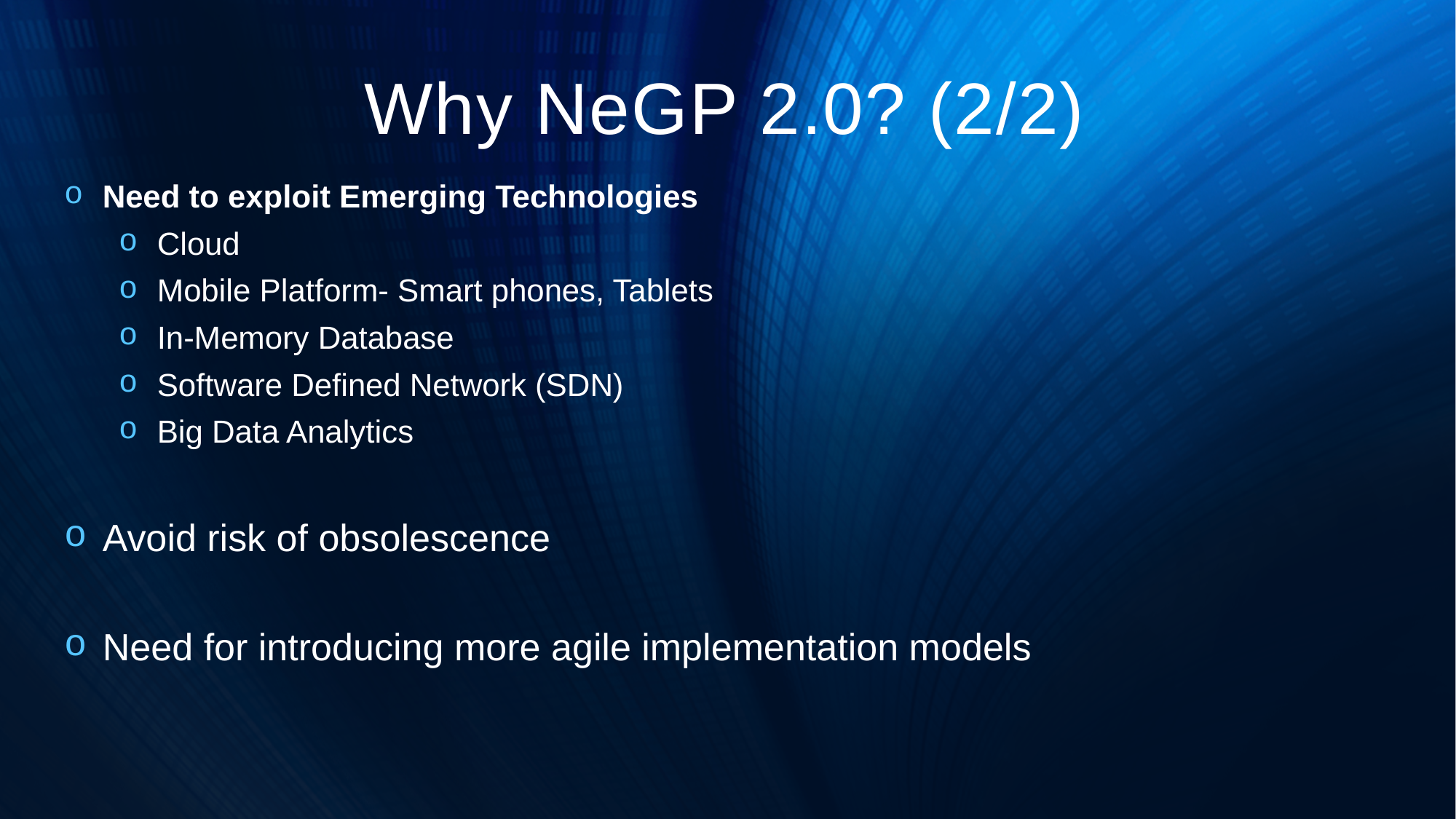

# Why NeGP 2.0? (2/2)
Need to exploit Emerging Technologies
Cloud
Mobile Platform- Smart phones, Tablets
In-Memory Database
Software Defined Network (SDN)
Big Data Analytics

Avoid risk of obsolescence

Need for introducing more agile implementation models